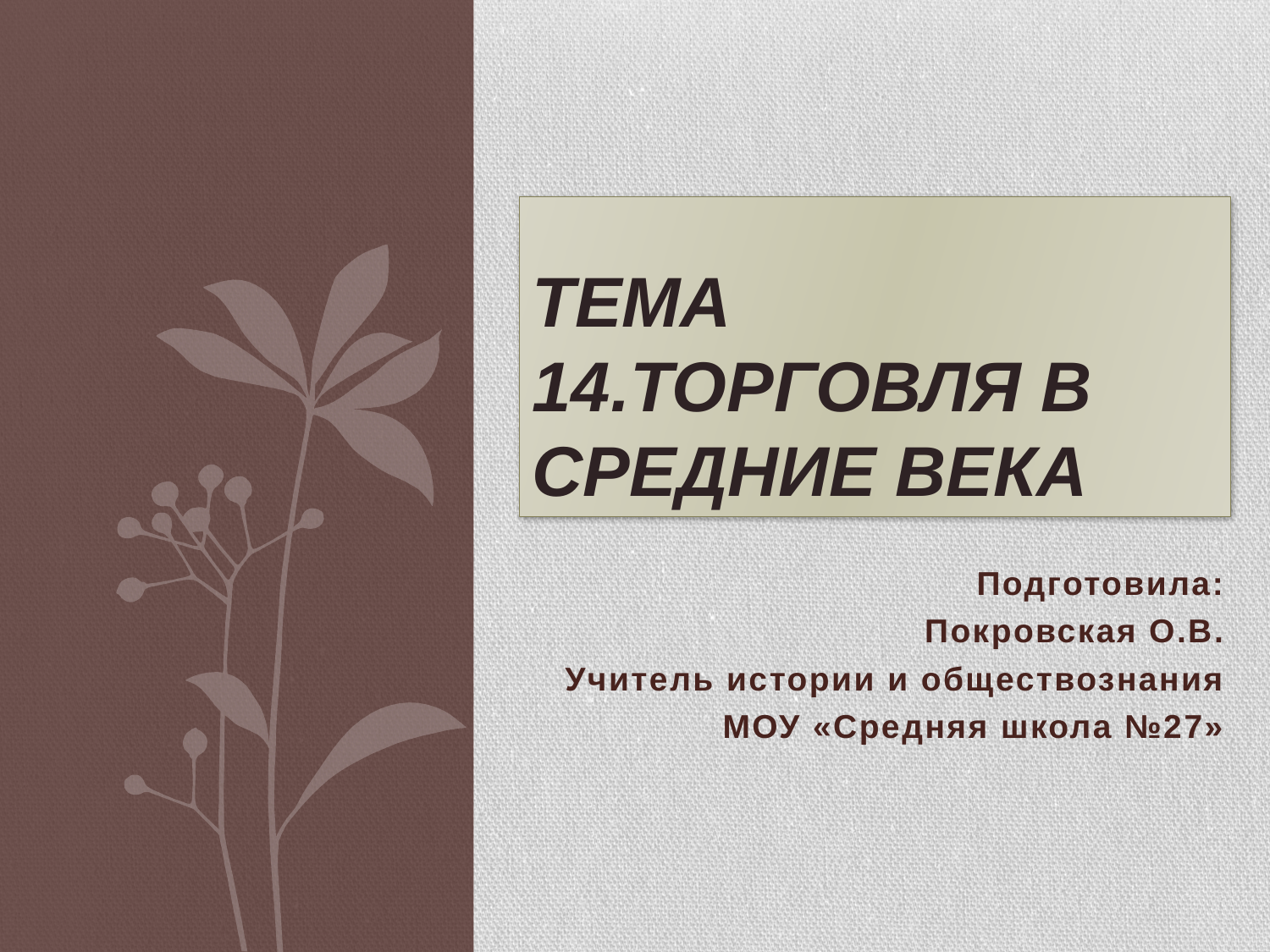

# ТЕма 14.Торговля в средние века
Подготовила:
Покровская О.В.
Учитель истории и обществознания
МОУ «Средняя школа №27»